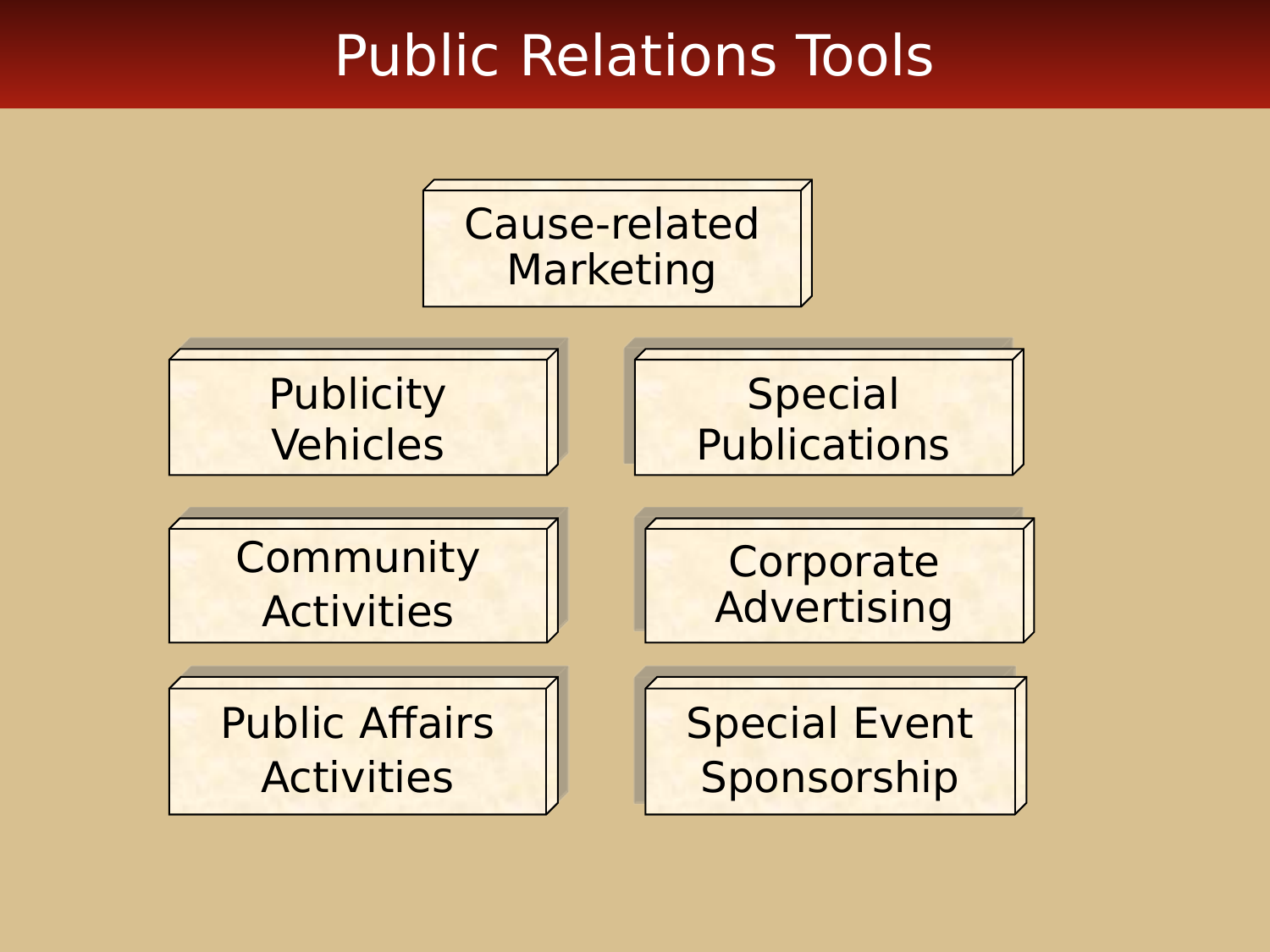

# Public Relations Tools
Cause-related Marketing
Publicity
Vehicles
Special
Publications
Community
Activities
Corporate Advertising
Public Affairs
Activities
Special Event
Sponsorship